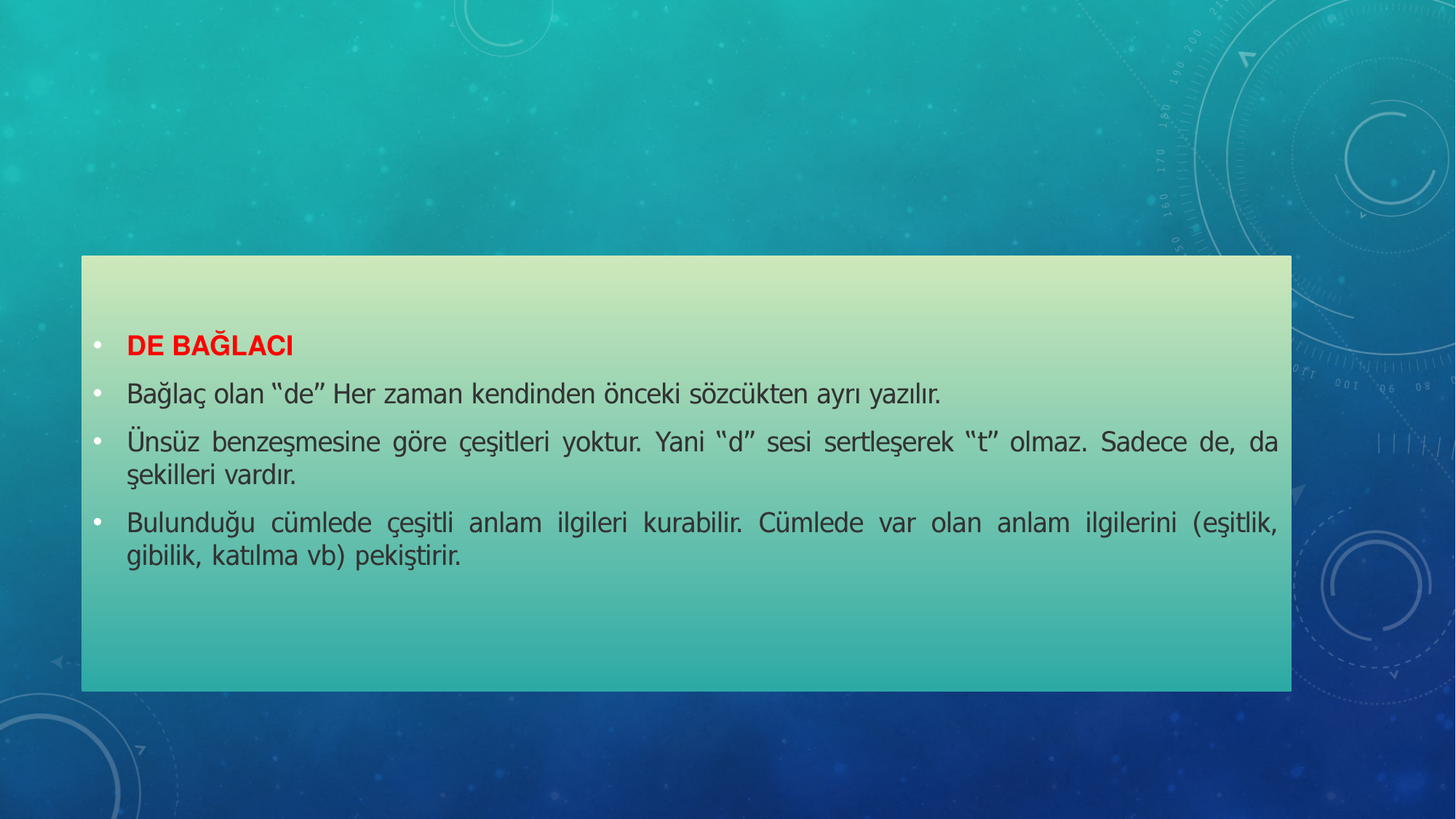

#
DE BAĞLACI
Bağlaç olan “de” Her zaman kendinden önceki sözcükten ayrı yazılır.
Ünsüz benzeşmesine göre çeşitleri yoktur. Yani “d” sesi sertleşerek “t” olmaz. Sadece de, da şekilleri vardır.
Bulunduğu cümlede çeşitli anlam ilgileri kurabilir. Cümlede var olan anlam ilgilerini (eşitlik, gibilik, katılma vb) pekiştirir.